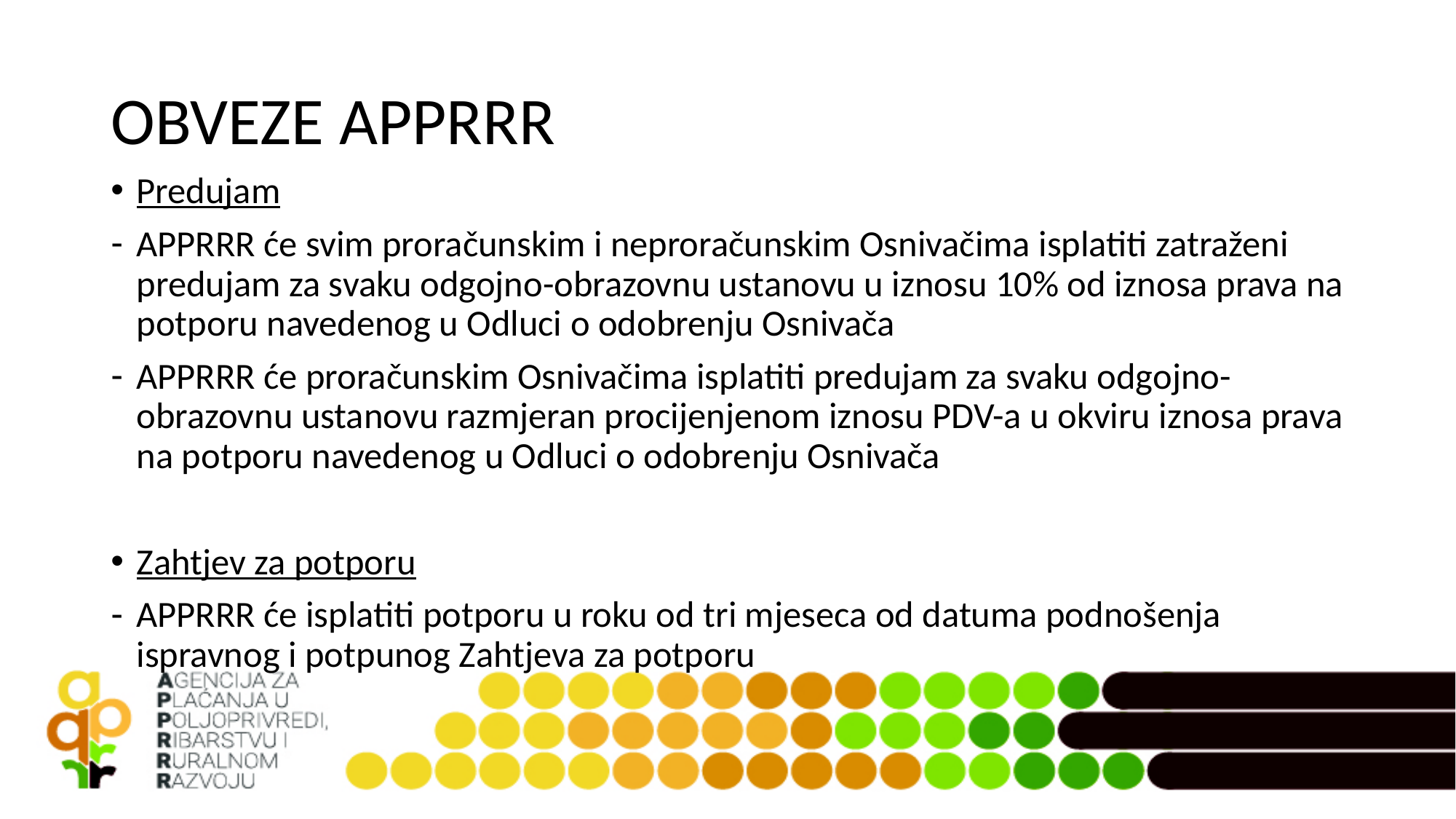

# OBVEZE APPRRR
Predujam
APPRRR će svim proračunskim i neproračunskim Osnivačima isplatiti zatraženi predujam za svaku odgojno-obrazovnu ustanovu u iznosu 10% od iznosa prava na potporu navedenog u Odluci o odobrenju Osnivača
APPRRR će proračunskim Osnivačima isplatiti predujam za svaku odgojno-obrazovnu ustanovu razmjeran procijenjenom iznosu PDV-a u okviru iznosa prava na potporu navedenog u Odluci o odobrenju Osnivača

Zahtjev za potporu
APPRRR će isplatiti potporu u roku od tri mjeseca od datuma podnošenja ispravnog i potpunog Zahtjeva za potporu